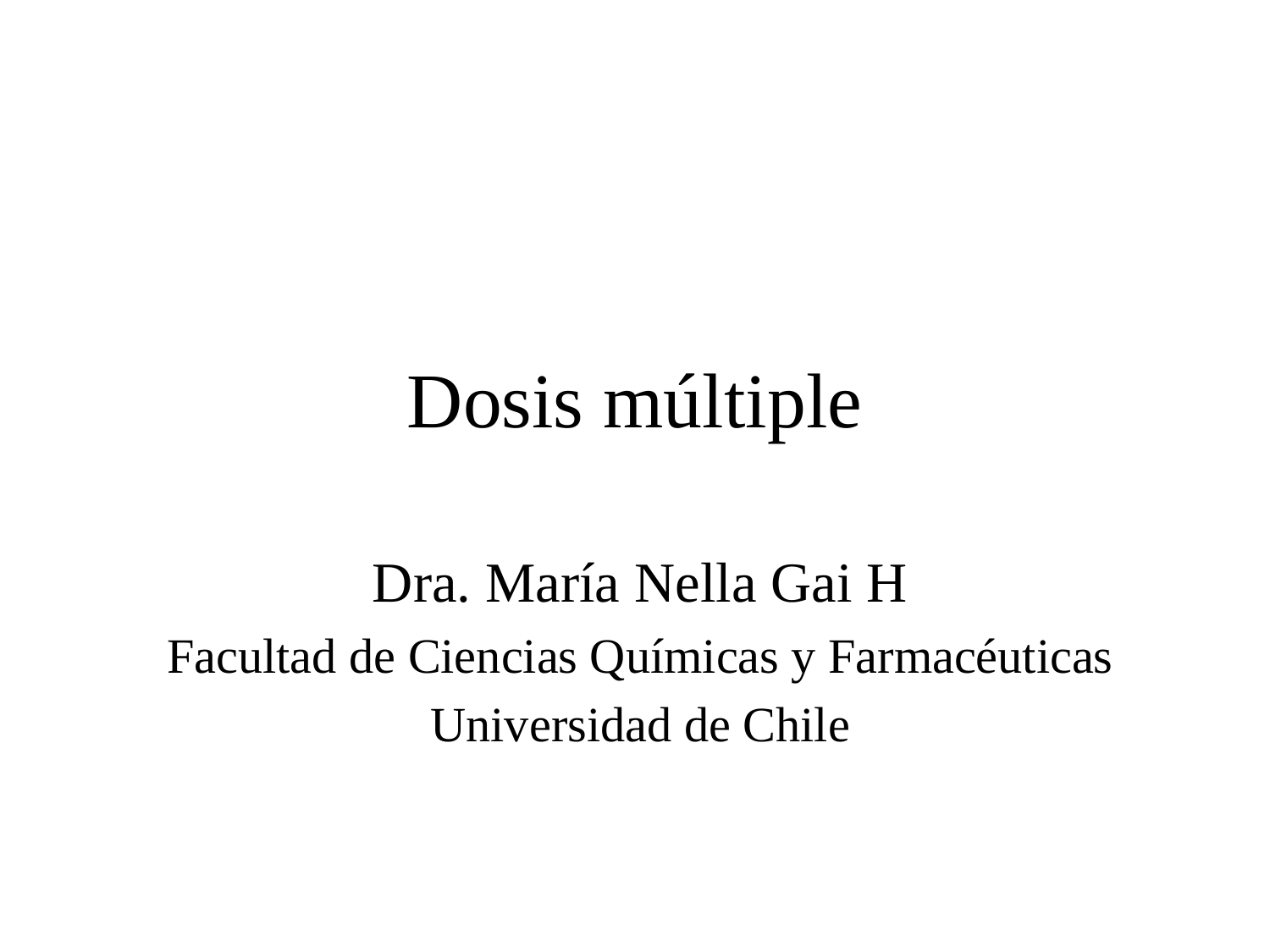

# Dosis múltiple
Dra. María Nella Gai H
Facultad de Ciencias Químicas y Farmacéuticas
Universidad de Chile